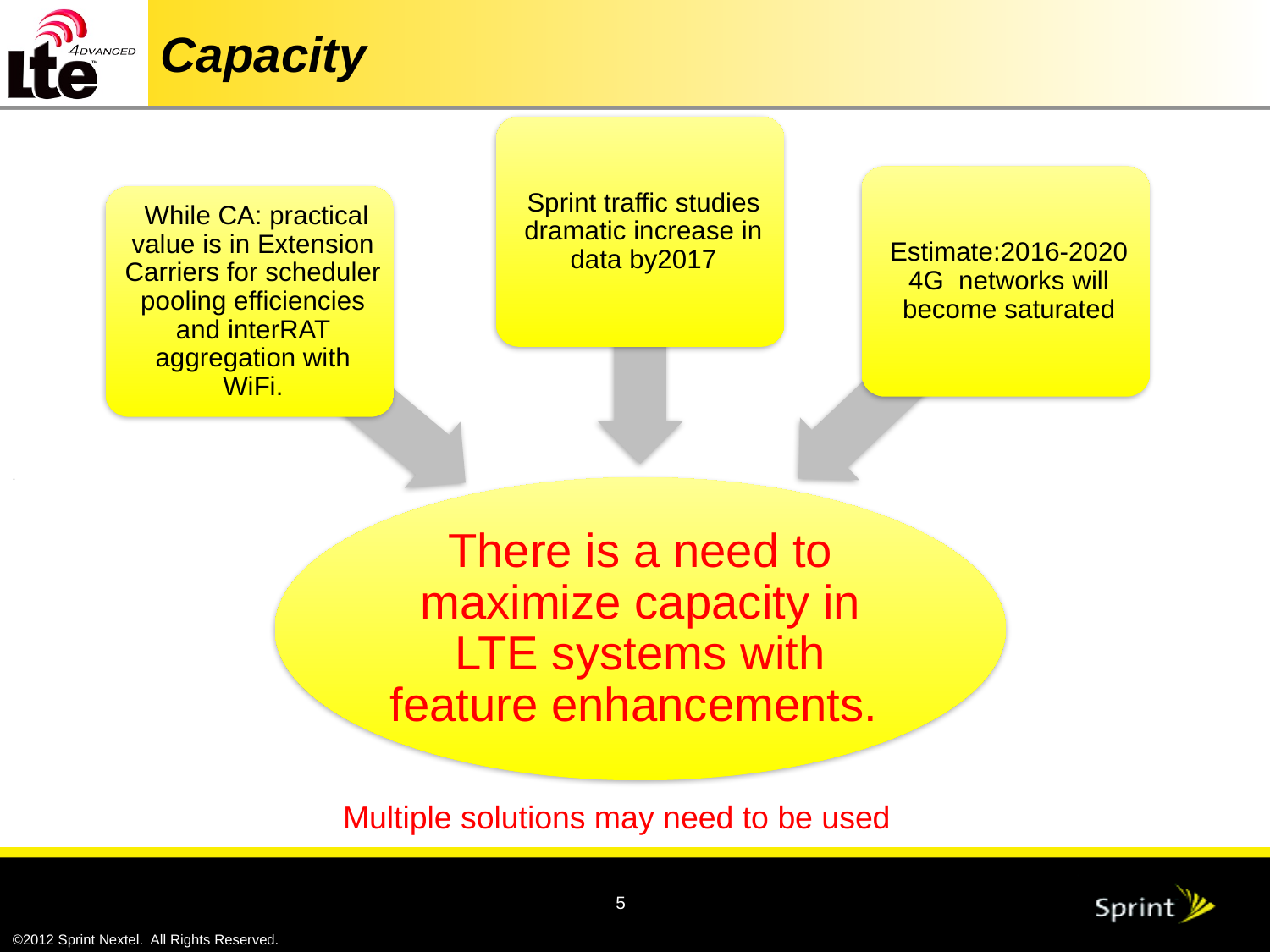

# Capacity
There is a need to maximize capacity in LTE systems with feature enhancements.
 While CA: practical value is in Extension Carriers for scheduler pooling efficiencies and interRAT aggregation with WiFi.
Sprint traffic studies dramatic increase in data by2017
Estimate:2016-2020 4G  networks will become saturated
Multiple solutions may need to be used